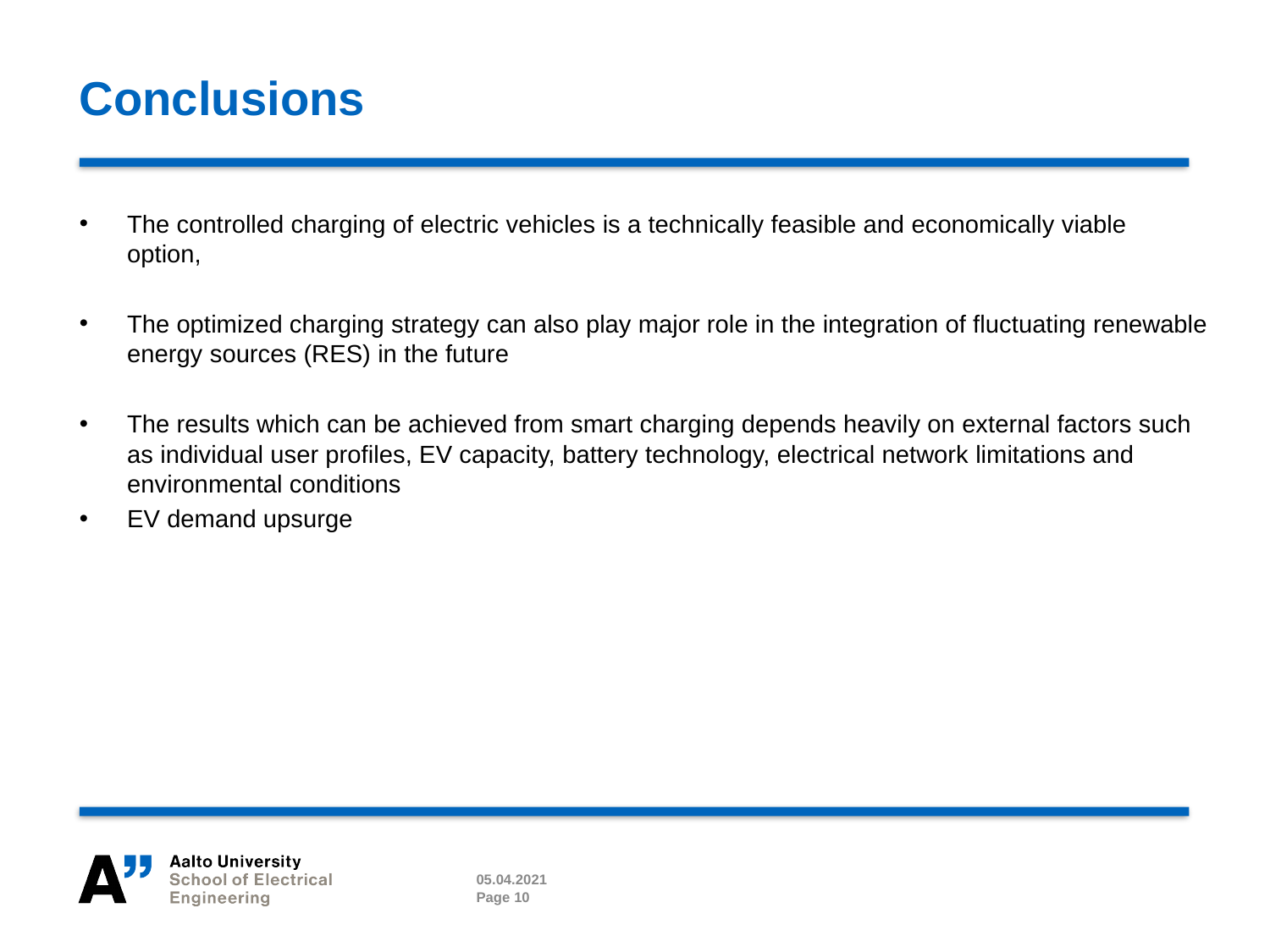

# Conclusions
The controlled charging of electric vehicles is a technically feasible and economically viable option,

The optimized charging strategy can also play major role in the integration of fluctuating renewable energy sources (RES) in the future

The results which can be achieved from smart charging depends heavily on external factors such as individual user profiles, EV capacity, battery technology, electrical network limitations and environmental conditions
EV demand upsurge

05.04.2021

Page 10